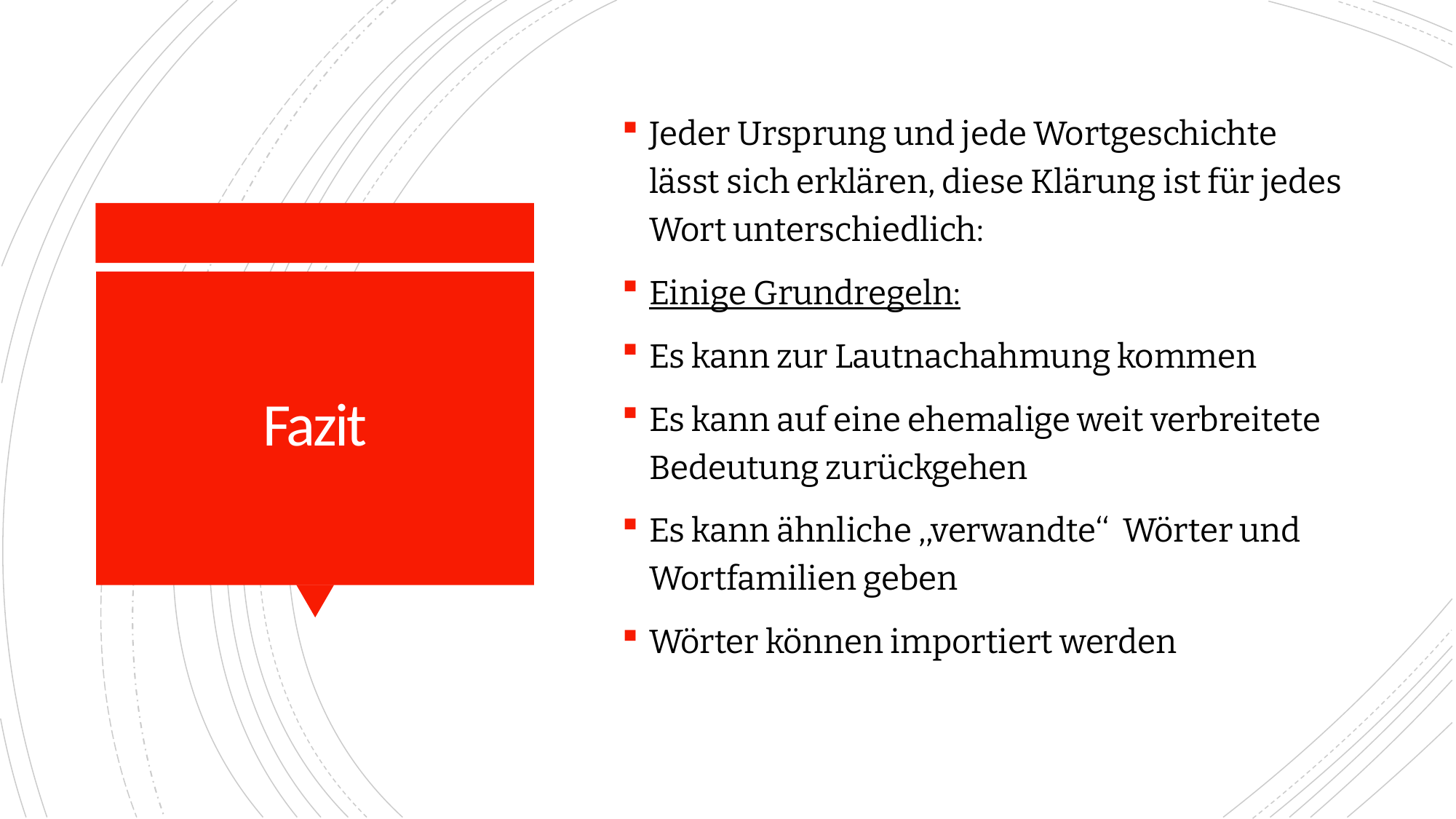

Jeder Ursprung und jede Wortgeschichte lässt sich erklären, diese Klärung ist für jedes Wort unterschiedlich:
Einige Grundregeln:
Es kann zur Lautnachahmung kommen
Es kann auf eine ehemalige weit verbreitete Bedeutung zurückgehen
Es kann ähnliche ,,verwandte‘‘  Wörter und Wortfamilien geben
Wörter können importiert werden

# Fazit